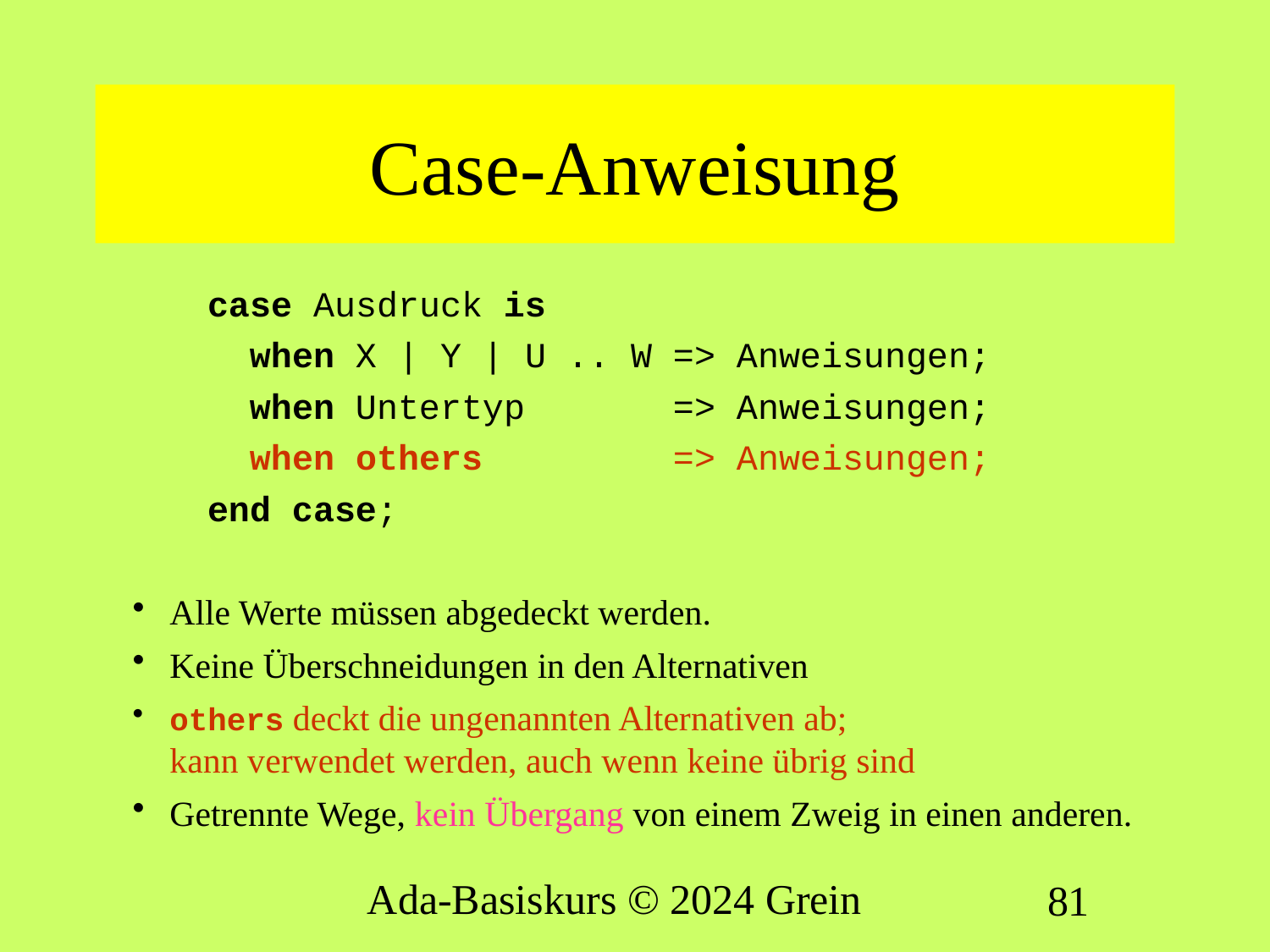

# Case-Anweisung
case Ausdruck is
  when X | Y | U .. W => Anweisungen;
  when Untertyp       => Anweisungen;
  when others         => Anweisungen;
end case;

Alle Werte müssen abgedeckt werden.
Keine Überschneidungen in den Alternativen
others deckt die ungenannten Alternativen ab;
kann verwendet werden, auch wenn keine übrig sind
Getrennte Wege, kein Übergang von einem Zweig in einen anderen.
Ada-Basiskurs © 2024 Grein
81